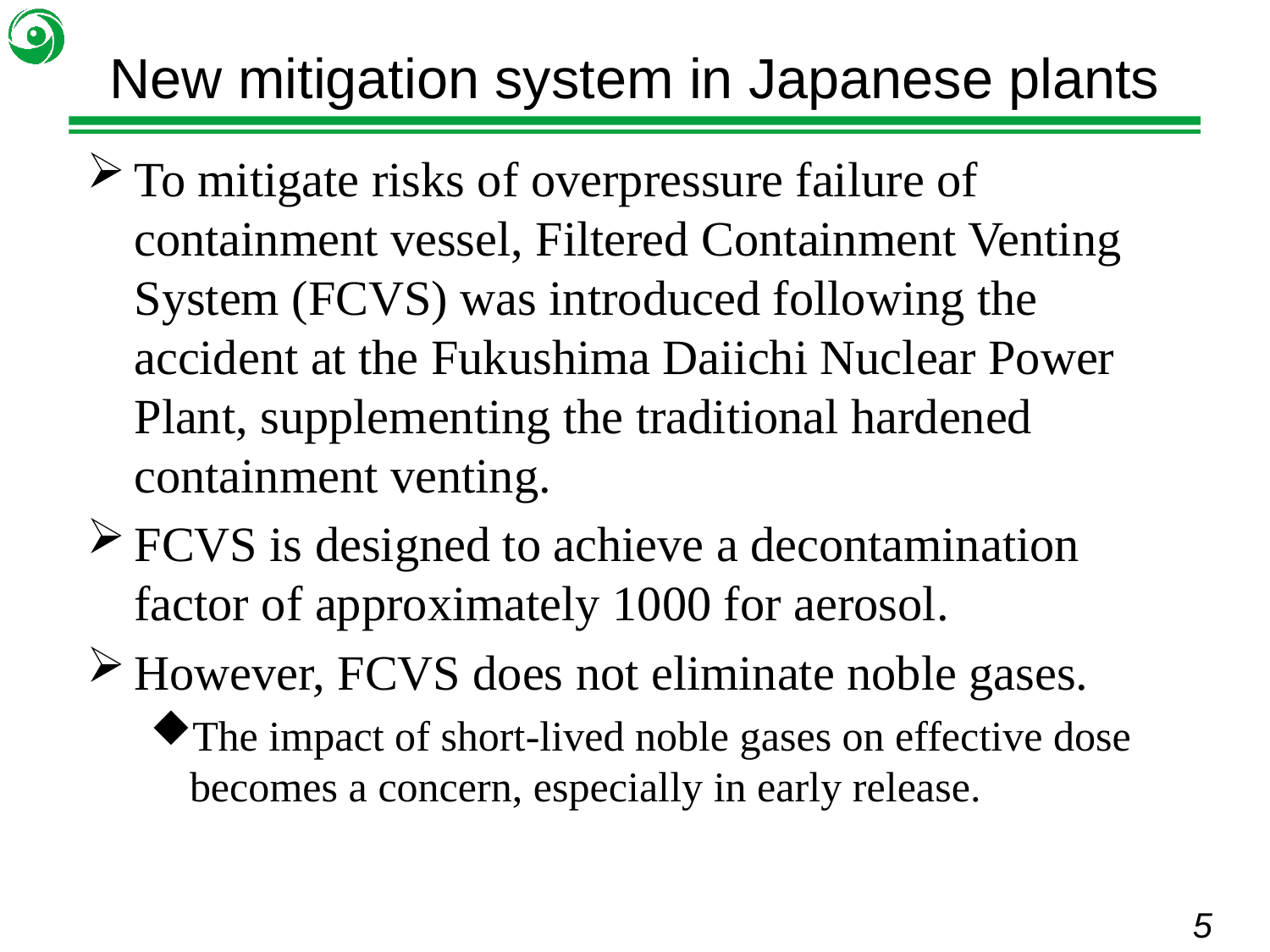

# New mitigation system in Japanese plants
To mitigate risks of overpressure failure of containment vessel, Filtered Containment Venting System (FCVS) was introduced following the accident at the Fukushima Daiichi Nuclear Power Plant, supplementing the traditional hardened containment venting.
FCVS is designed to achieve a decontamination factor of approximately 1000 for aerosol.
However, FCVS does not eliminate noble gases.
The impact of short-lived noble gases on effective dose becomes a concern, especially in early release.